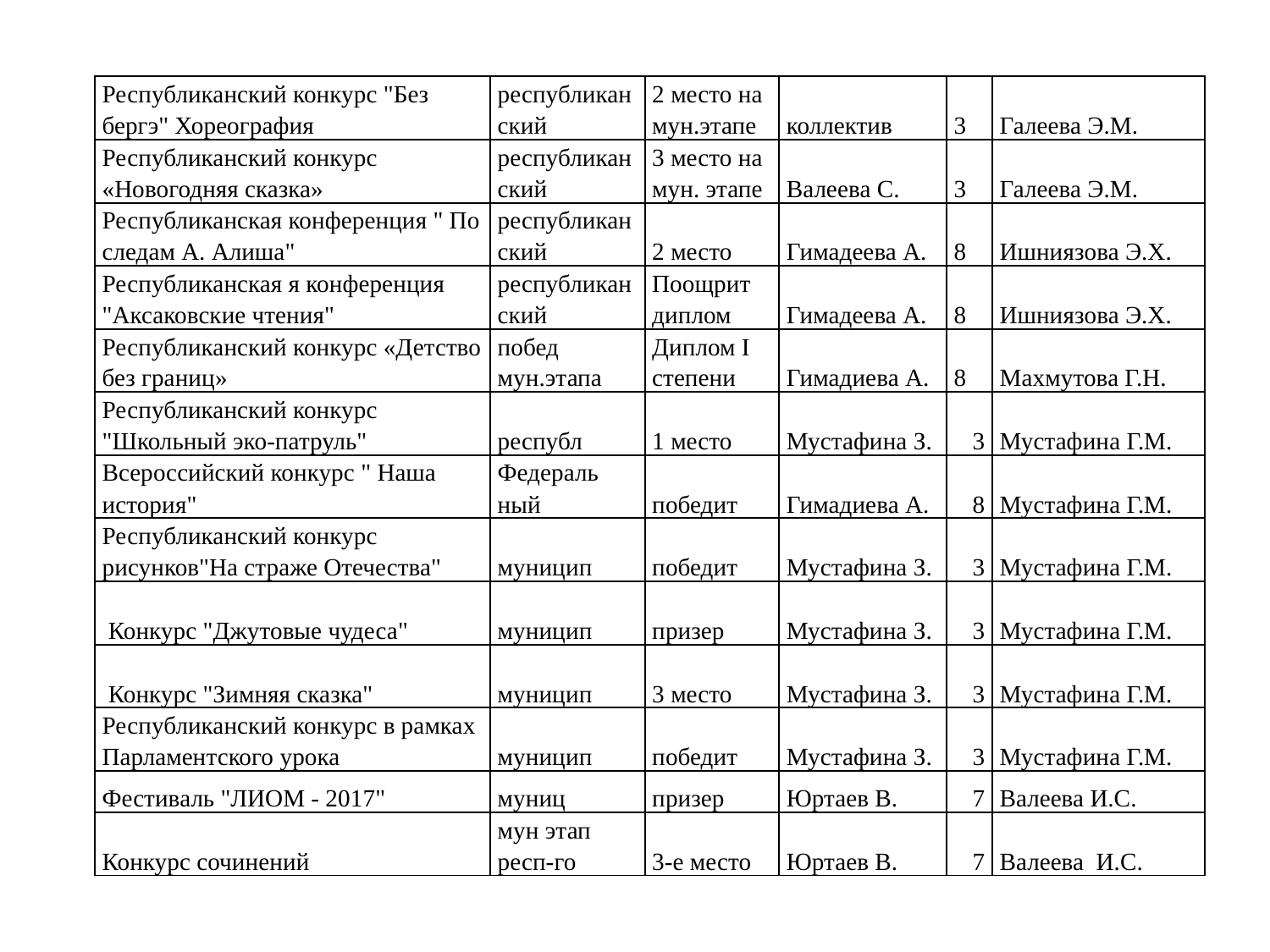

| Республиканский конкурс "Без бергэ" Хореография | республиканский | 2 место на мун.этапе | коллектив | 3 | Галеева Э.М. |
| --- | --- | --- | --- | --- | --- |
| Республиканский конкурс «Новогодняя сказка» | республиканский | 3 место на мун. этапе | Валеева С. | 3 | Галеева Э.М. |
| Республиканская конференция " По следам А. Алиша" | республиканский | 2 место | Гимадеева А. | 8 | Ишниязова Э.Х. |
| Республиканская я конференция "Аксаковские чтения" | республиканский | Поощрит диплом | Гимадеева А. | 8 | Ишниязова Э.Х. |
| Республиканский конкурс «Детство без границ» | побед мун.этапа | Диплом I степени | Гимадиева А. | 8 | Махмутова Г.Н. |
| Республиканский конкурс "Школьный эко-патруль" | республ | 1 место | Мустафина З. | 3 | Мустафина Г.М. |
| Всероссийский конкурс " Наша история" | Федераль ный | победит | Гимадиева А. | 8 | Мустафина Г.М. |
| Республиканский конкурс рисунков"На страже Отечества" | муницип | победит | Мустафина З. | 3 | Мустафина Г.М. |
| Конкурс "Джутовые чудеса" | муницип | призер | Мустафина З. | 3 | Мустафина Г.М. |
| Конкурс "Зимняя сказка" | муницип | 3 место | Мустафина З. | 3 | Мустафина Г.М. |
| Республиканский конкурс в рамках Парламентского урока | муницип | победит | Мустафина З. | 3 | Мустафина Г.М. |
| Фестиваль "ЛИОМ - 2017" | муниц | призер | Юртаев В. | 7 | Валеева И.С. |
| Конкурс сочинений | мун этап респ-го | 3-е место | Юртаев В. | 7 | Валеева И.С. |